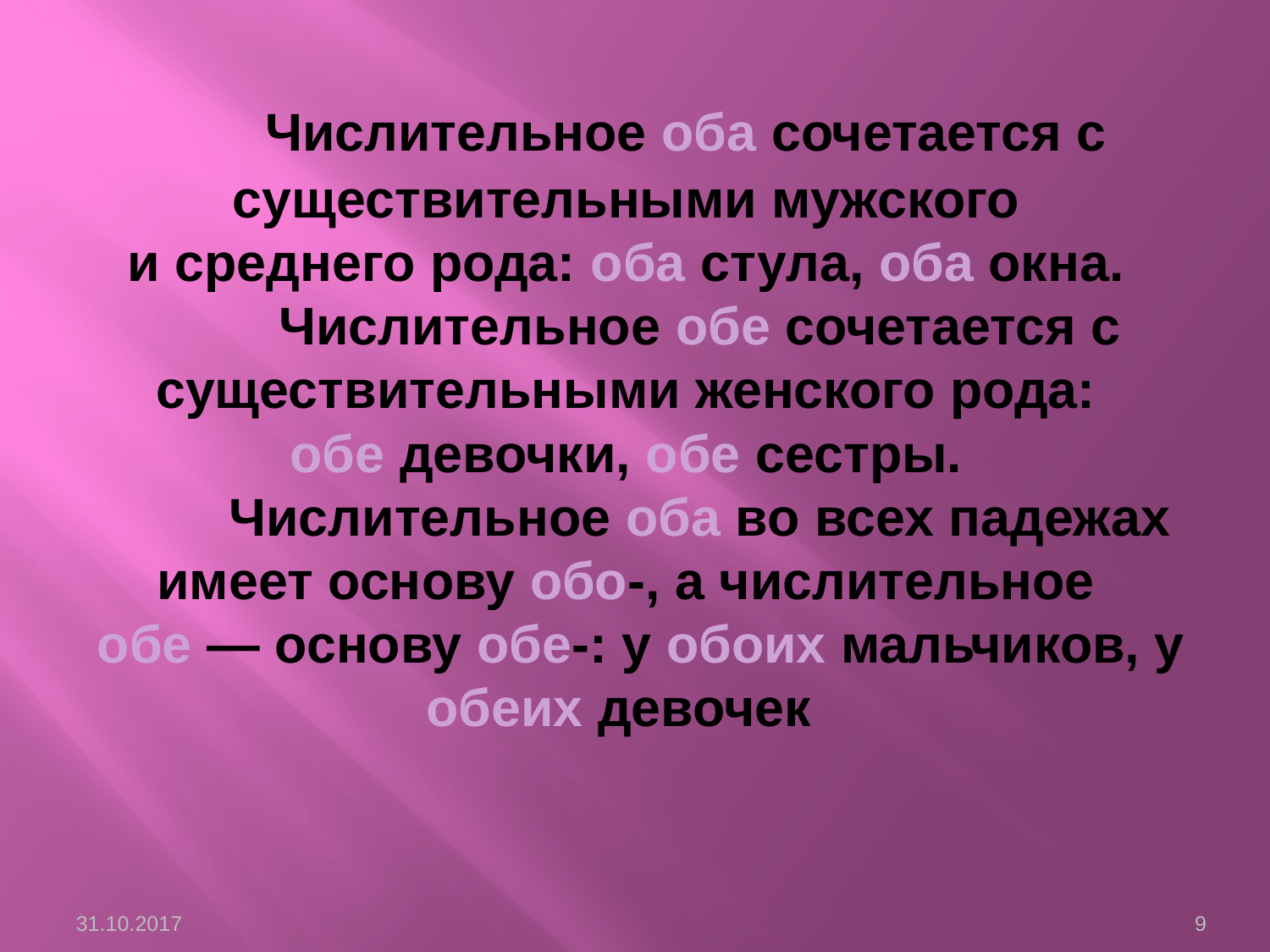

# Числительное оба сочетается с существительными мужского  и среднего рода: оба стула, оба окна.          Числительное обе сочетается с существительными женского рода:  обе девочки, обе сестры.          Числительное оба во всех падежах имеет основу обо-, а числительное  обе — основу обе-: у обоих мальчиков, у обеих девочек
31.10.2017
9